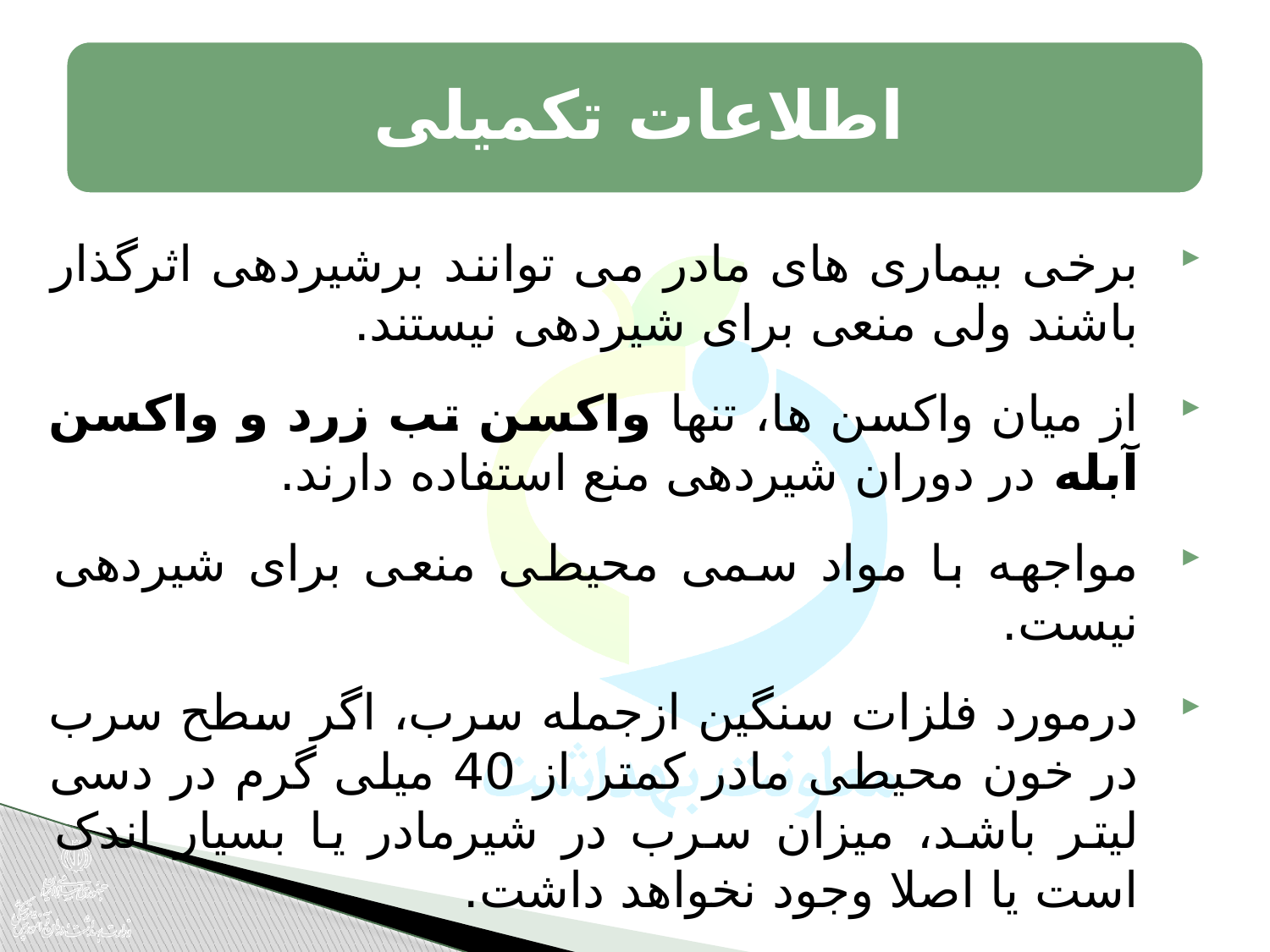

اطلاعات تکمیلی
برخی بیماری های مادر می توانند برشیردهی اثرگذار باشند ولی منعی برای شیردهی نیستند.

از میان واکسن ها، تنها واکسن تب زرد و واکسن آبله در دوران شیردهی منع استفاده دارند.

مواجهه با مواد سمی محیطی منعی برای شیردهی نیست.

درمورد فلزات سنگین ازجمله سرب، اگر سطح سرب در خون محیطی مادر کمتر از 40 میلی گرم در دسی لیتر باشد، میزان سرب در شیرمادر یا بسیار اندک است یا اصلا وجود نخواهد داشت.